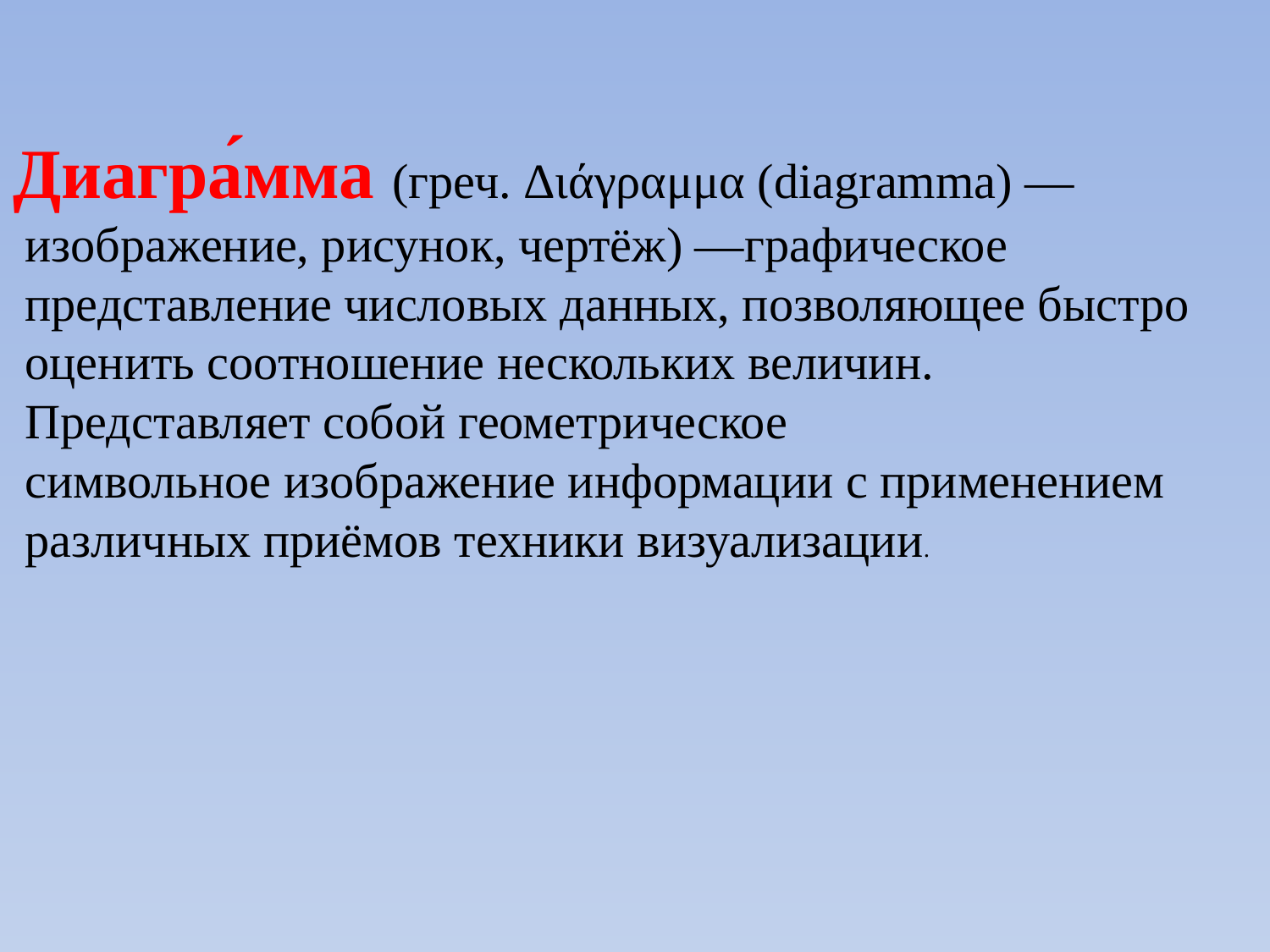

Диагра́мма (греч. Διάγραμμα (diagramma) —
 изображение, рисунок, чертёж) —графическое
 представление числовых данных, позволяющее быстро
 оценить соотношение нескольких величин.
 Представляет собой геометрическое
 символьное изображение информации с применением
 различных приёмов техники визуализации.